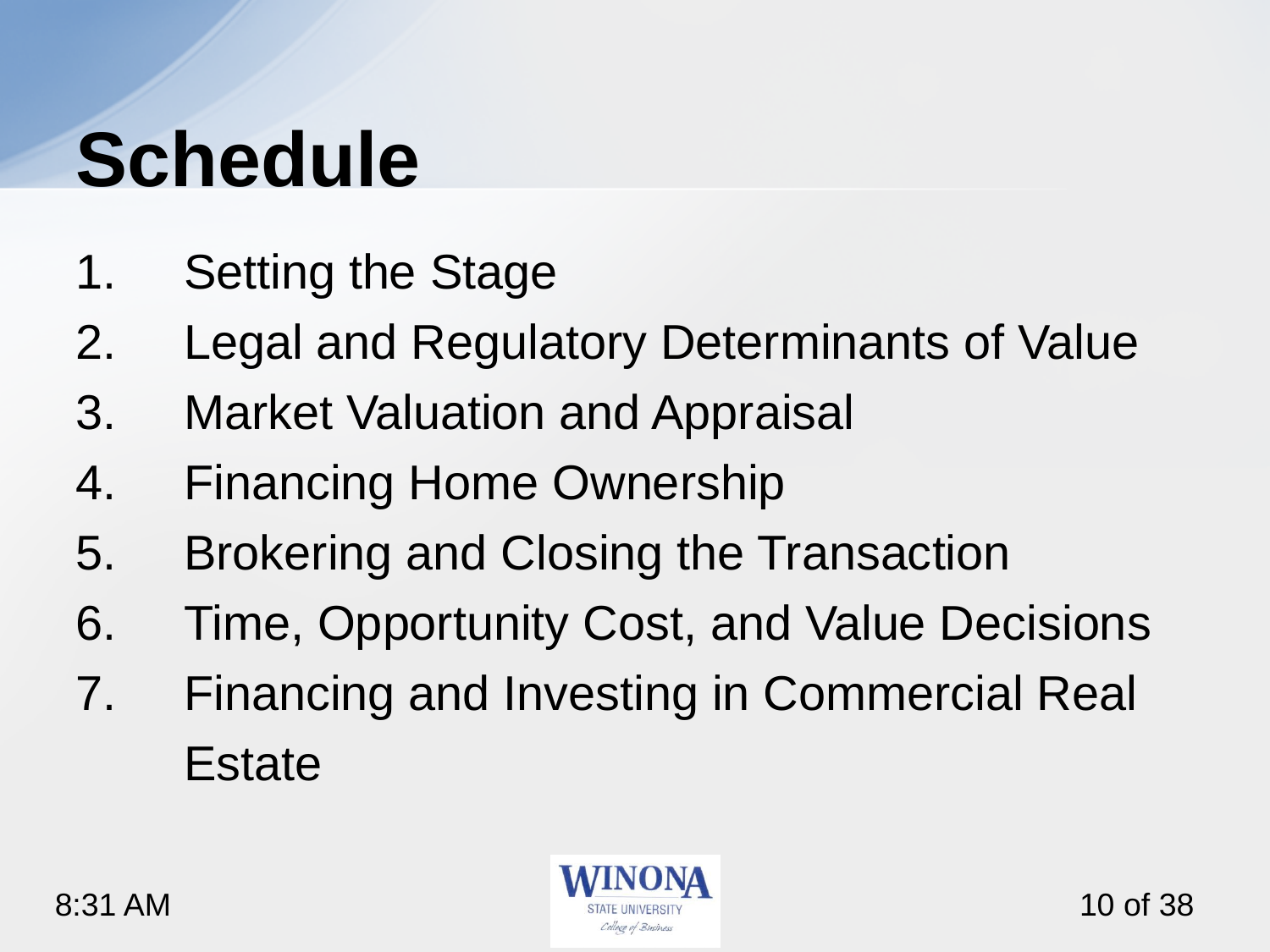

# Schedule
Setting the Stage
Legal and Regulatory Determinants of Value
Market Valuation and Appraisal
Financing Home Ownership
Brokering and Closing the Transaction
Time, Opportunity Cost, and Value Decisions
Financing and Investing in Commercial Real Estate